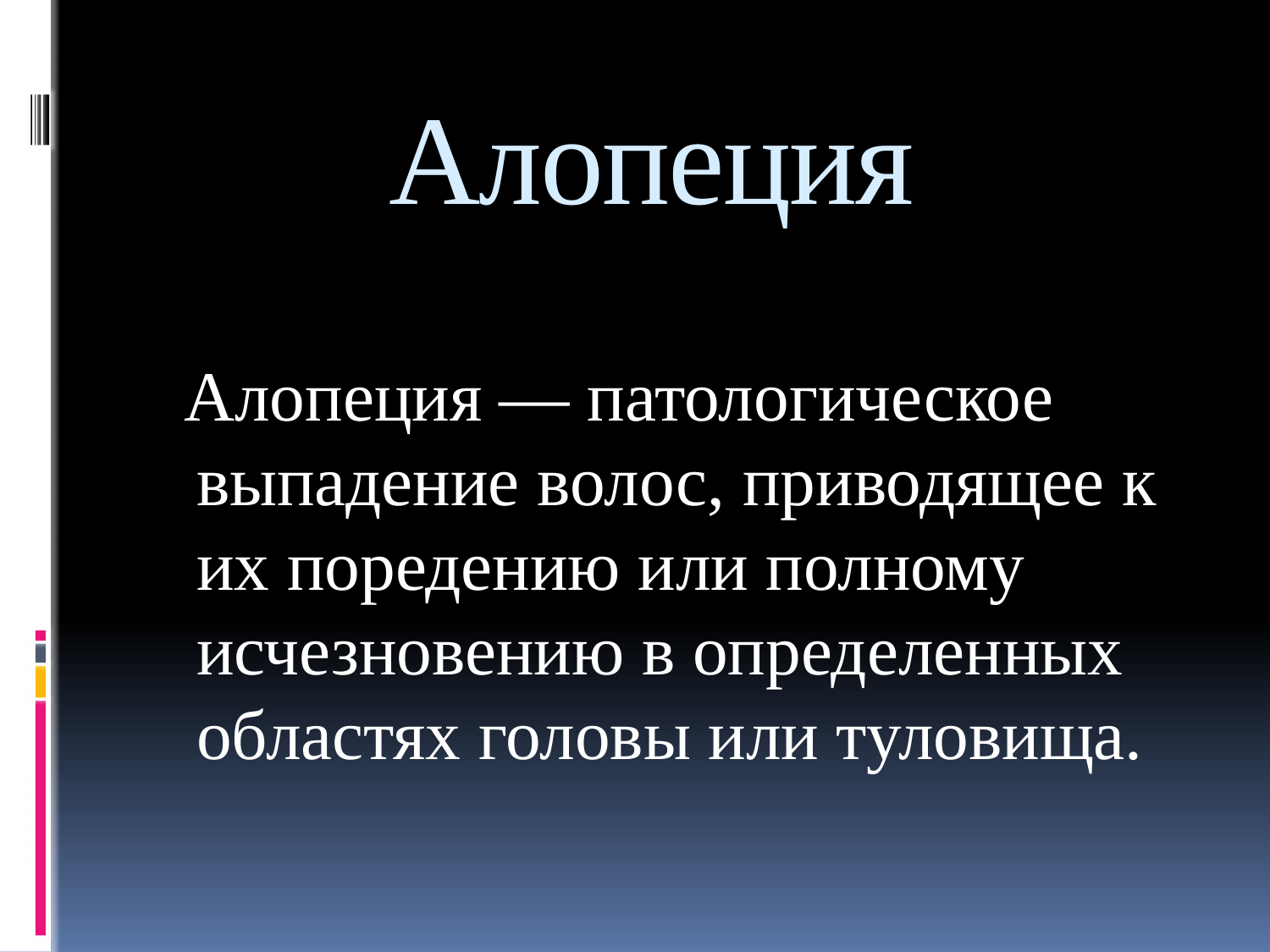

# Алопеция

  Алопеция — патологическое выпадение волос, приводящее к их поредению или полному исчезновению в определенных областях головы или туловища.